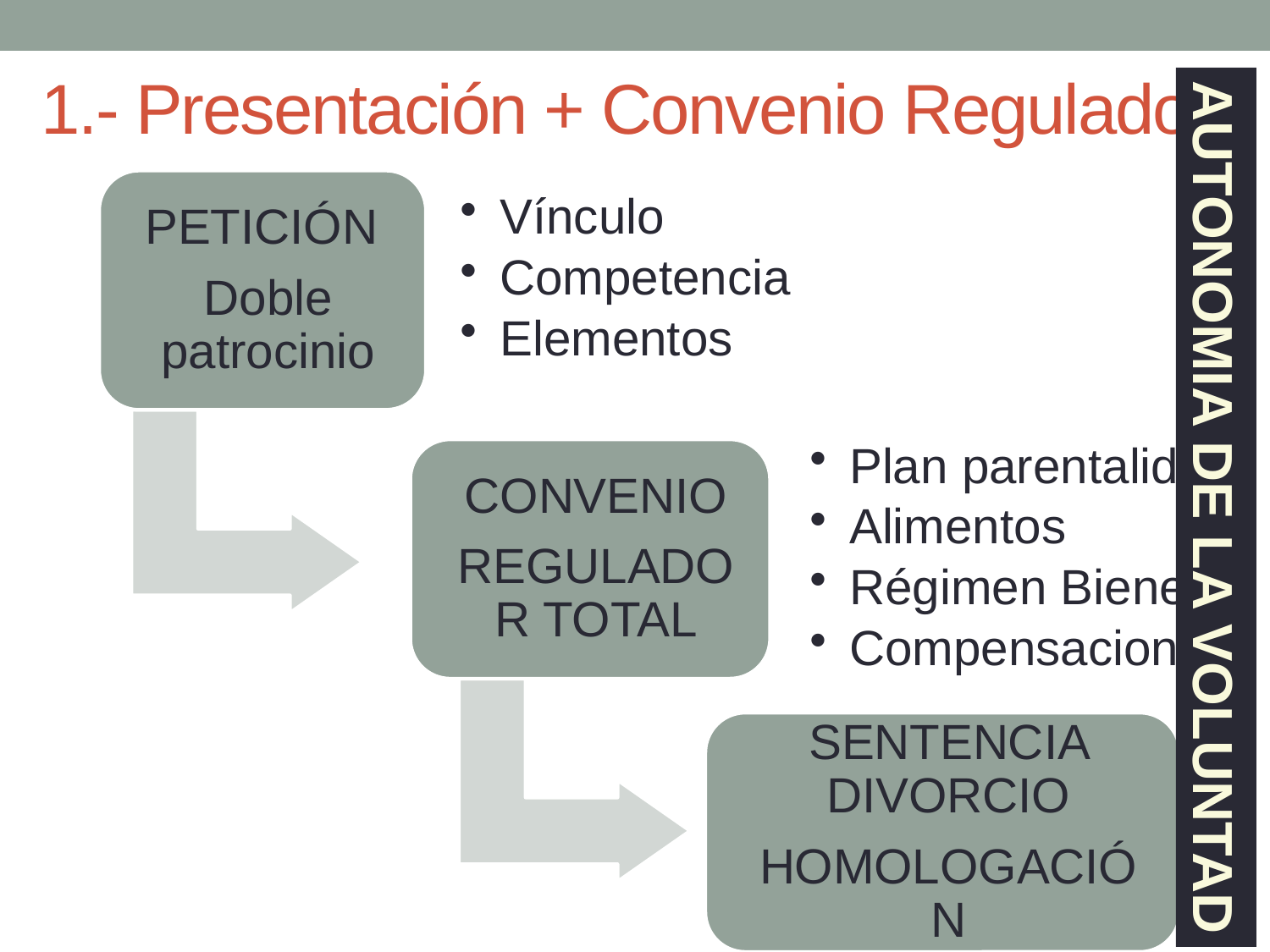

1.- Presentación + Convenio Regulador
PETICIÓN
Doble patrocinio
Vínculo
Competencia
Elementos
CONVENIO
REGULADOR TOTAL
Plan parentalidad
Alimentos
Régimen Bienes
Compensaciones
SENTENCIA DIVORCIO
HOMOLOGACIÓN
AUTONOMIA DE LA VOLUNTAD